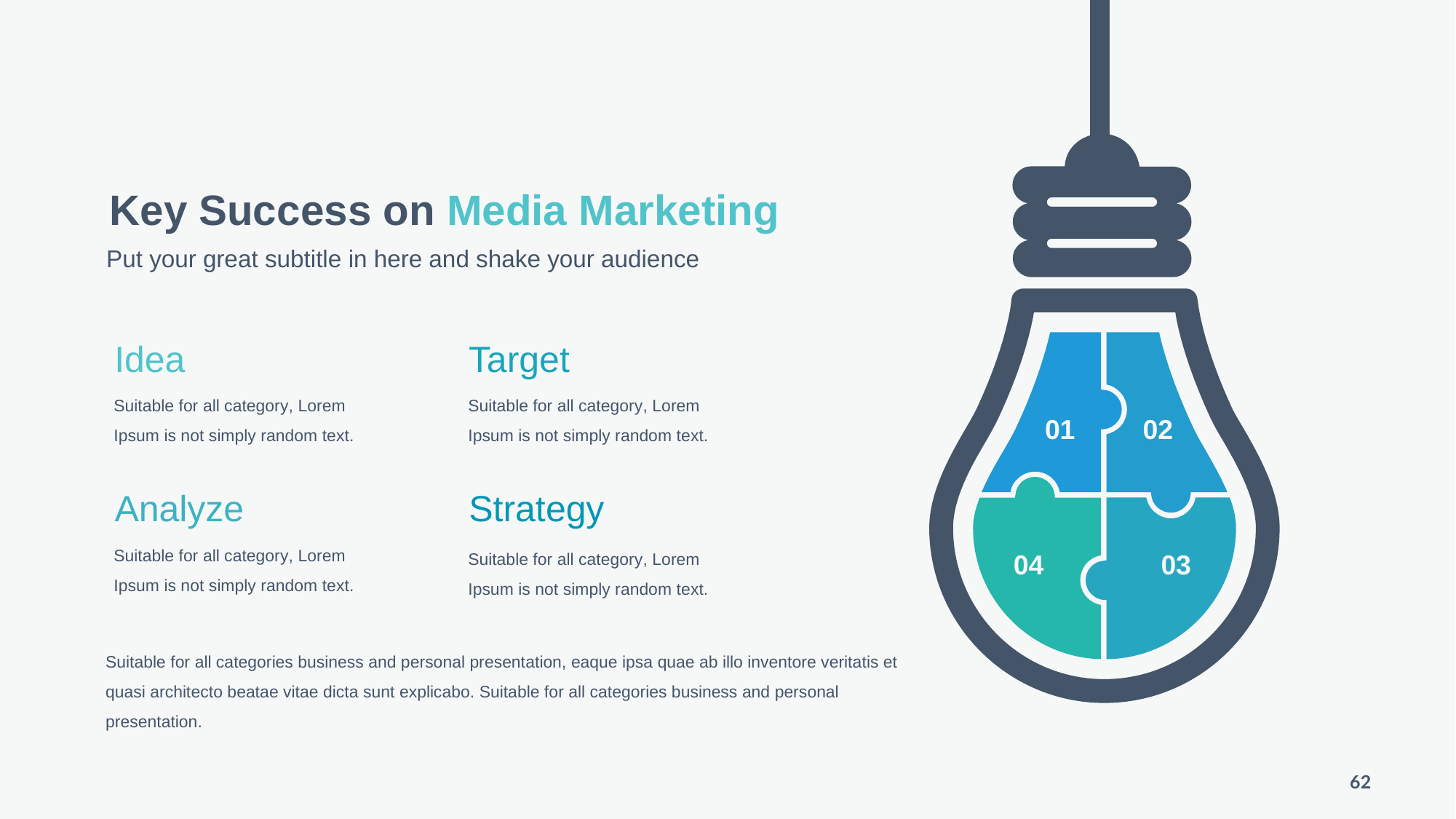

01
02

04
03
Key Success on Media Marketing
Put your great subtitle in here and shake your audience
Idea
Target
Suitable for all category, Lorem Ipsum is not simply random text.
Suitable for all category, Lorem Ipsum is not simply random text.
Analyze
Strategy
Suitable for all category, Lorem Ipsum is not simply random text.
Suitable for all category, Lorem Ipsum is not simply random text.
Suitable for all categories business and personal presentation, eaque ipsa quae ab illo inventore veritatis et quasi architecto beatae vitae dicta sunt explicabo. Suitable for all categories business and personal presentation.